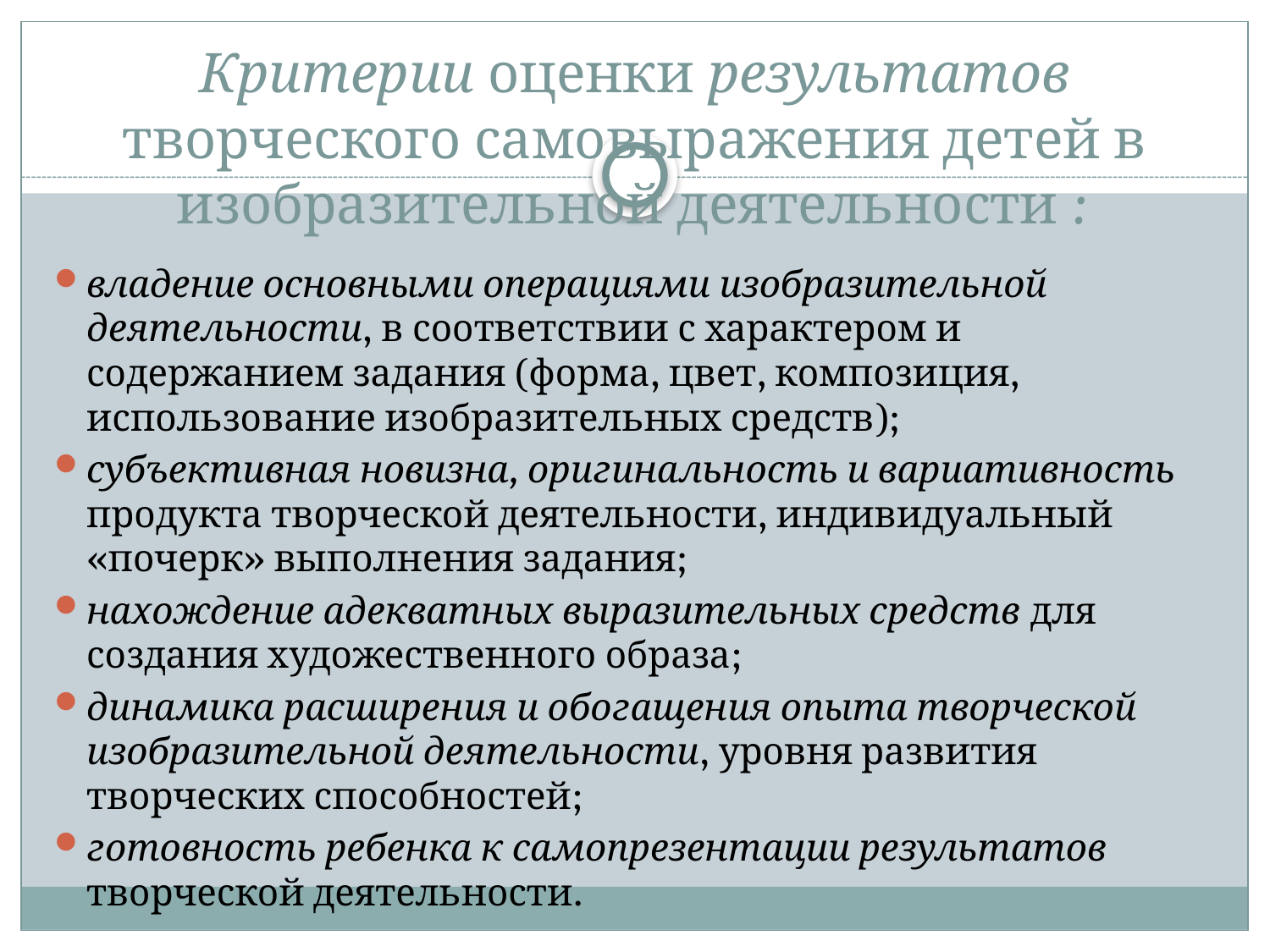

# Критерии оценки результатов творческого самовыражения детей в изобразительной деятельности :
владение основными операциями изобразительной деятельности, в соответствии с характером и содержанием задания (форма, цвет, композиция, использование изобразительных средств);
субъективная новизна, оригинальность и вариативность продукта творческой деятельности, индивидуальный «почерк» выполнения задания;
нахождение адекватных выразительных средств для создания художественного образа;
динамика расширения и обогащения опыта творческой изобразительной деятельности, уровня развития творческих способностей;
готовность ребенка к самопрезентации результатов творческой деятельности.